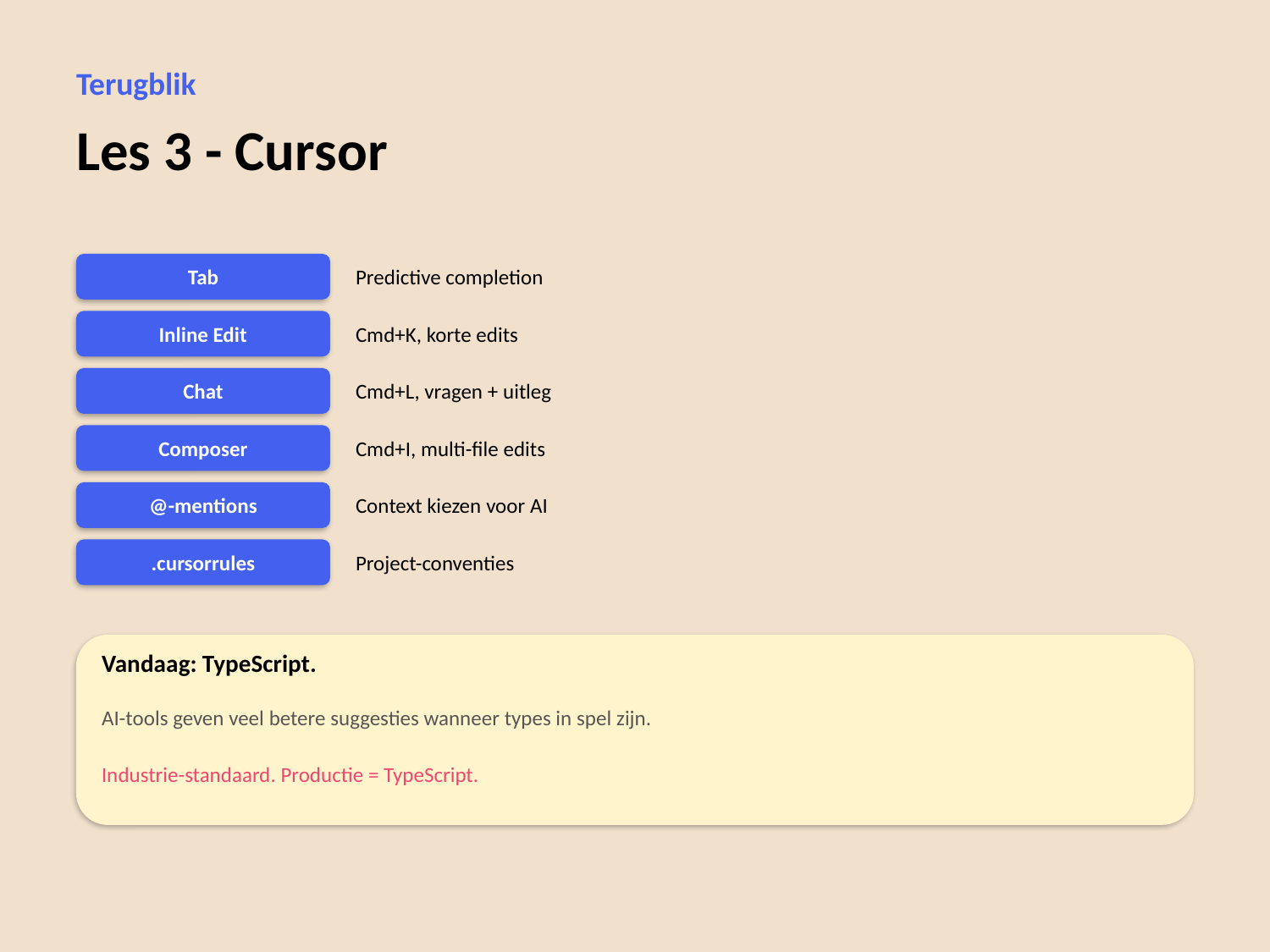

Terugblik
Les 3 - Cursor

Tab
Predictive completion

Inline Edit
Cmd+K, korte edits

Chat
Cmd+L, vragen + uitleg

Composer
Cmd+I, multi-file edits

@-mentions
Context kiezen voor AI

.cursorrules
Project-conventies

Vandaag: TypeScript.
AI-tools geven veel betere suggesties wanneer types in spel zijn.
Industrie-standaard. Productie = TypeScript.